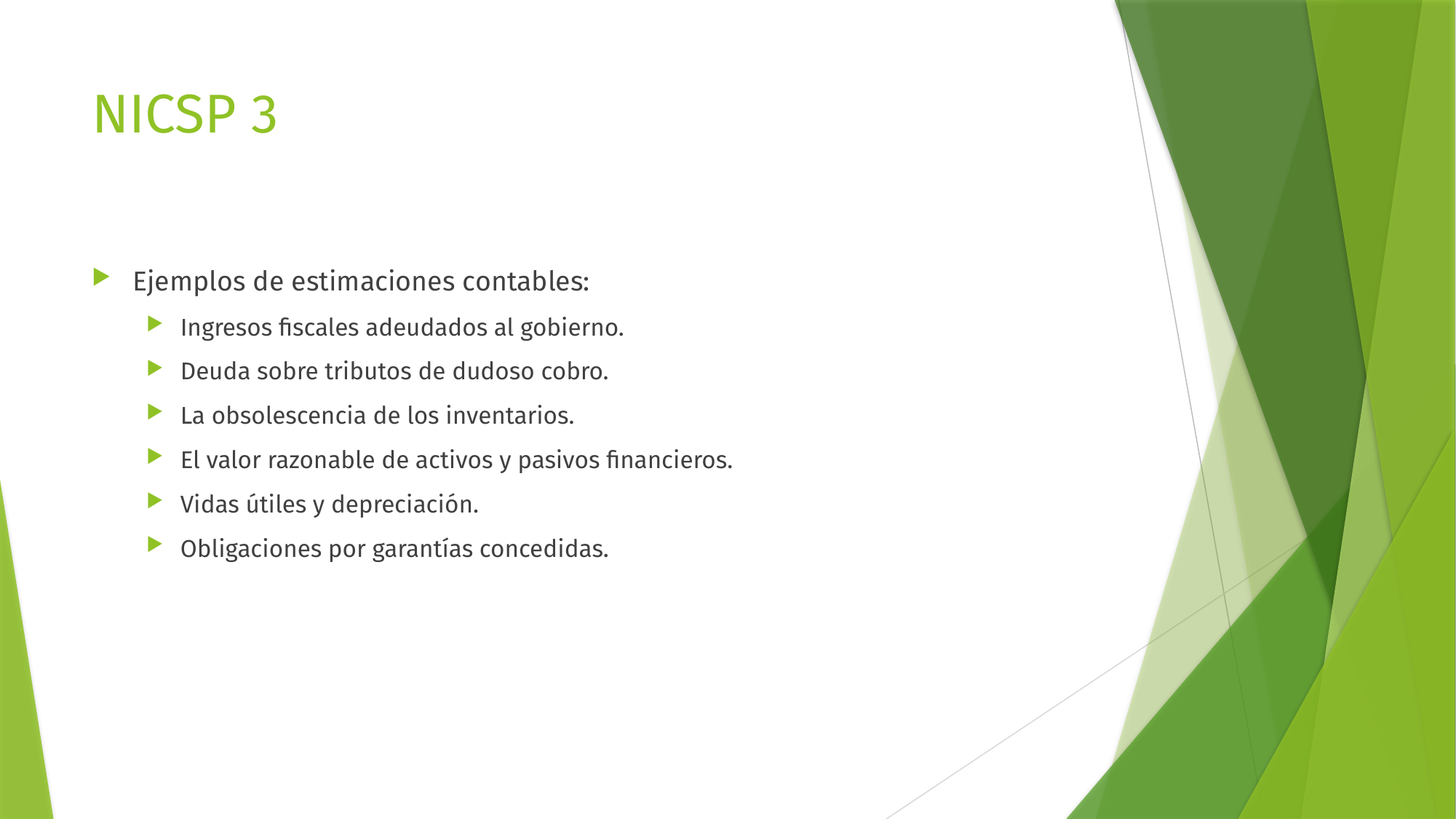

# NICSP 3
Ejemplos de estimaciones contables:
Ingresos fiscales adeudados al gobierno.
Deuda sobre tributos de dudoso cobro.
La obsolescencia de los inventarios.
El valor razonable de activos y pasivos financieros.
Vidas útiles y depreciación.
Obligaciones por garantías concedidas.